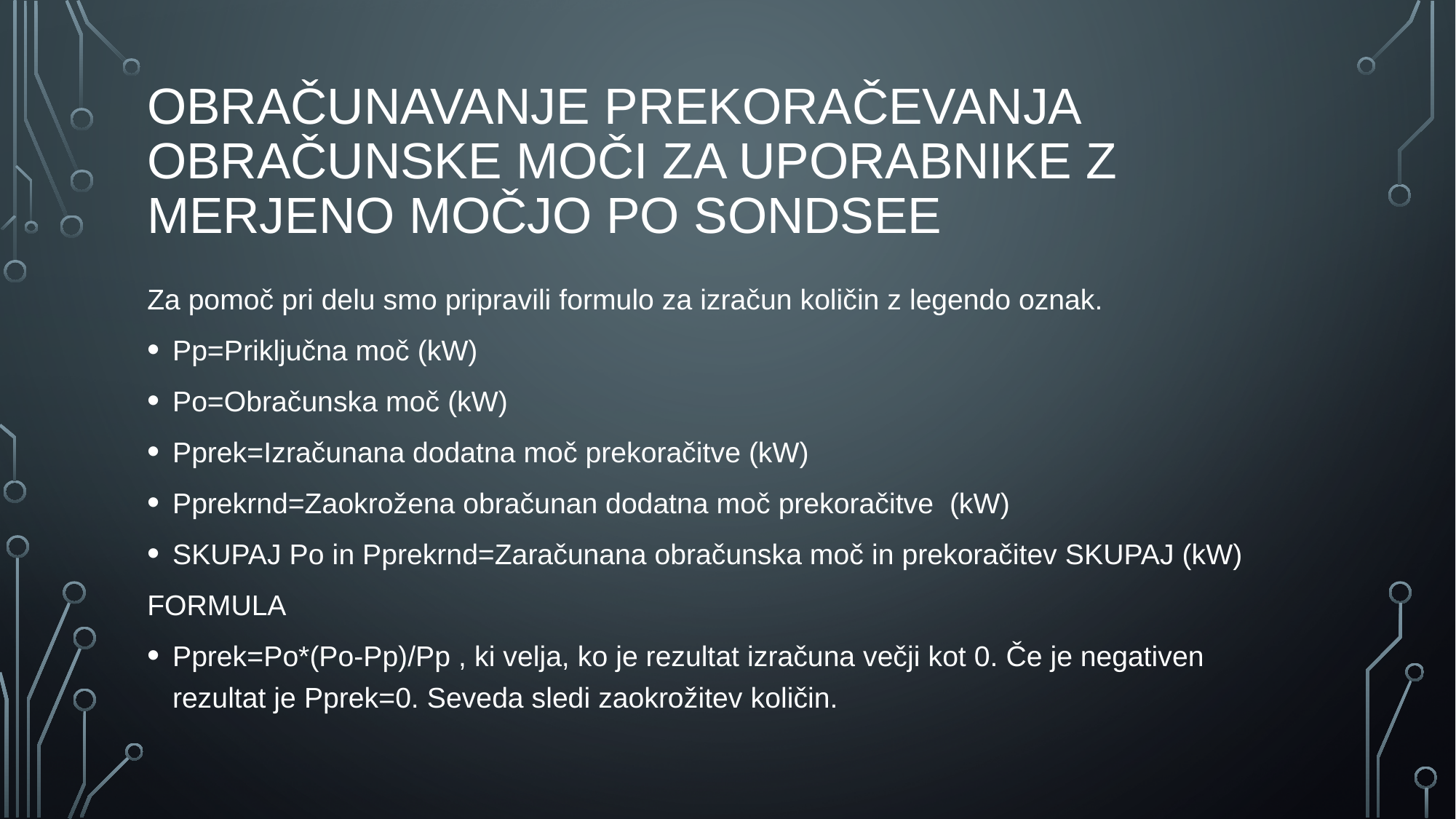

# Obračunavanje prekoračevanja obračunske moči za uporabnike z merjeno močjo po SONDSEE
Za pomoč pri delu smo pripravili formulo za izračun količin z legendo oznak.
Pp=Priključna moč (kW)
Po=Obračunska moč (kW)
Pprek=Izračunana dodatna moč prekoračitve (kW)
Pprekrnd=Zaokrožena obračunan dodatna moč prekoračitve  (kW)
SKUPAJ Po in Pprekrnd=Zaračunana obračunska moč in prekoračitev SKUPAJ (kW)
FORMULA
Pprek=Po*(Po-Pp)/Pp , ki velja, ko je rezultat izračuna večji kot 0. Če je negativen rezultat je Pprek=0. Seveda sledi zaokrožitev količin.